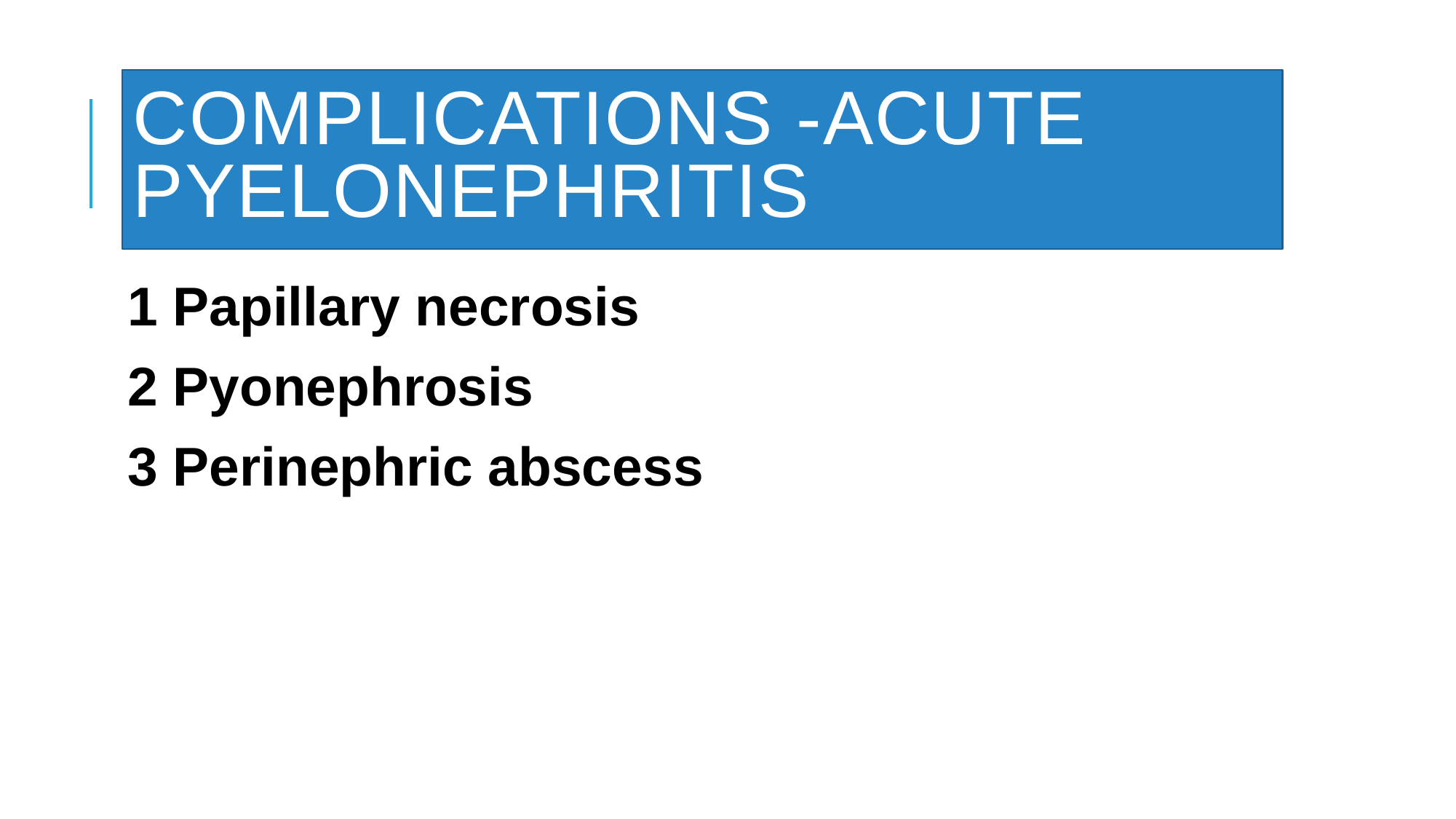

# Complications -acute pyelonephritis
1 Papillary necrosis
2 Pyonephrosis
3 Perinephric abscess